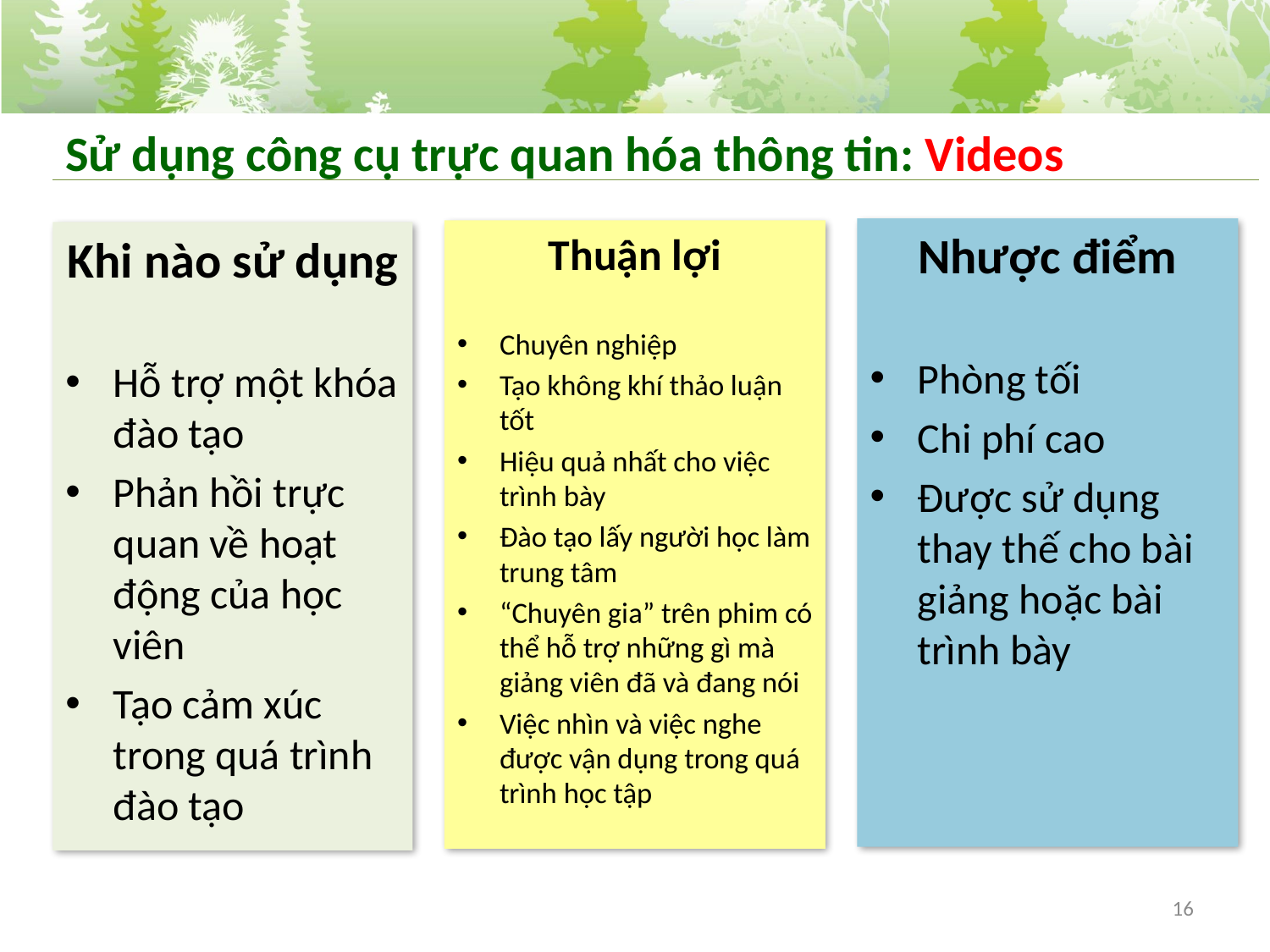

# Sử dụng công cụ trực quan hóa thông tin: Videos
Nhược điểm

Phòng tối
Chi phí cao
Được sử dụng thay thế cho bài giảng hoặc bài trình bày
Thuận lợi

Chuyên nghiệp
Tạo không khí thảo luận tốt
Hiệu quả nhất cho việc trình bày
Đào tạo lấy người học làm trung tâm
“Chuyên gia” trên phim có thể hỗ trợ những gì mà giảng viên đã và đang nói
Việc nhìn và việc nghe được vận dụng trong quá trình học tập

Khi nào sử dụng

Hỗ trợ một khóa đào tạo
Phản hồi trực quan về hoạt động của học viên
Tạo cảm xúc trong quá trình đào tạo
16